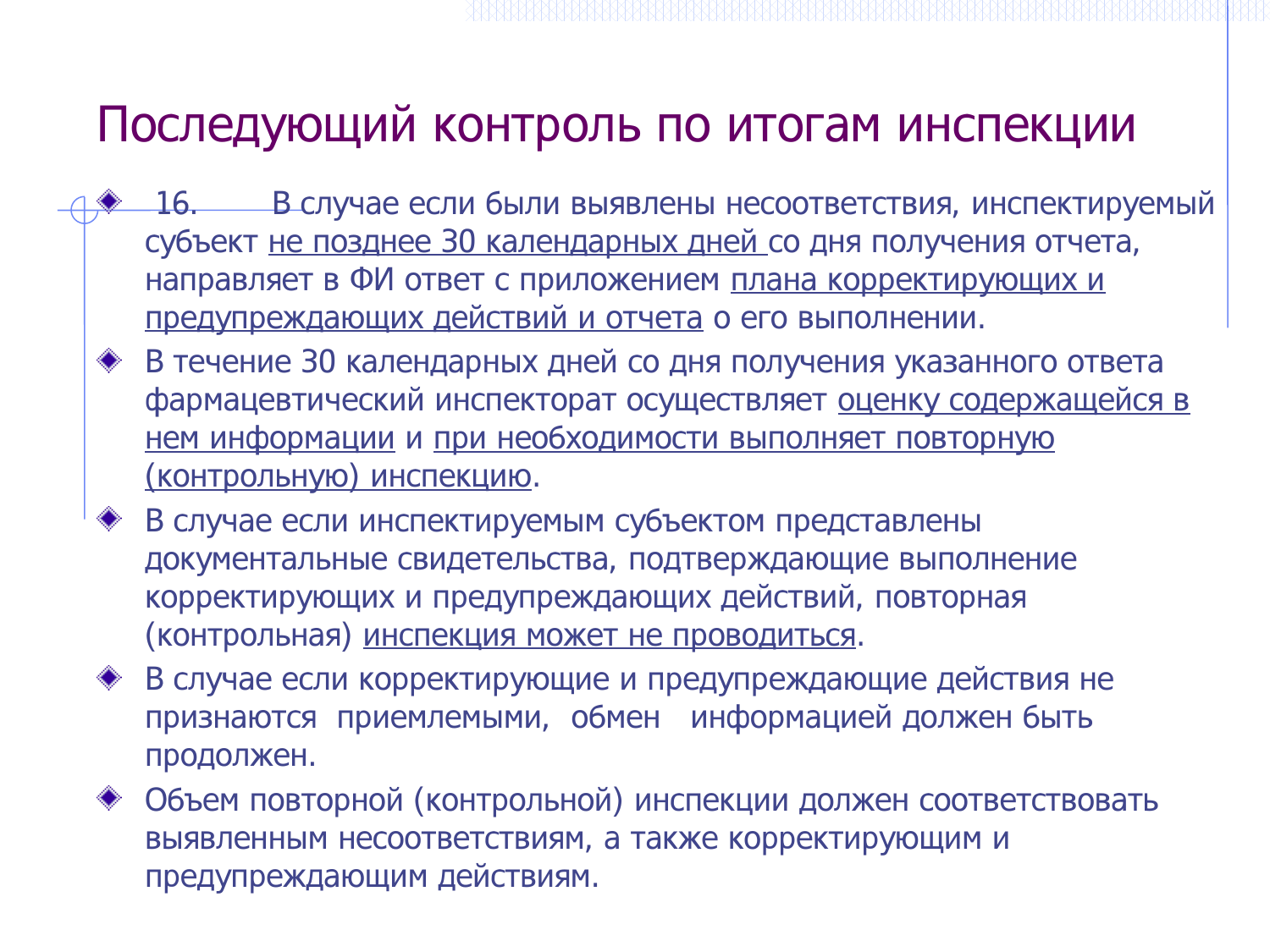

Последующий контроль по итогам инспекции
 16.	В случае если были выявлены несоответствия, инспектируемый субъект не позднее 30 календарных дней со дня получения отчета, направляет в ФИ ответ с приложением плана корректирующих и предупреждающих действий и отчета о его выполнении.
В течение 30 календарных дней со дня получения указанного ответа фармацевтический инспекторат осуществляет оценку содержащейся в нем информации и при необходимости выполняет повторную (контрольную) инспекцию.
В случае если инспектируемым субъектом представлены документальные свидетельства, подтверждающие выполнение корректирующих и предупреждающих действий, повторная (контрольная) инспекция может не проводиться.
В случае если корректирующие и предупреждающие действия не  признаются  приемлемыми,  обмен   информацией должен быть продолжен.
Объем повторной (контрольной) инспекции должен соответствовать выявленным несоответствиям, а также корректирующим и предупреждающим действиям.